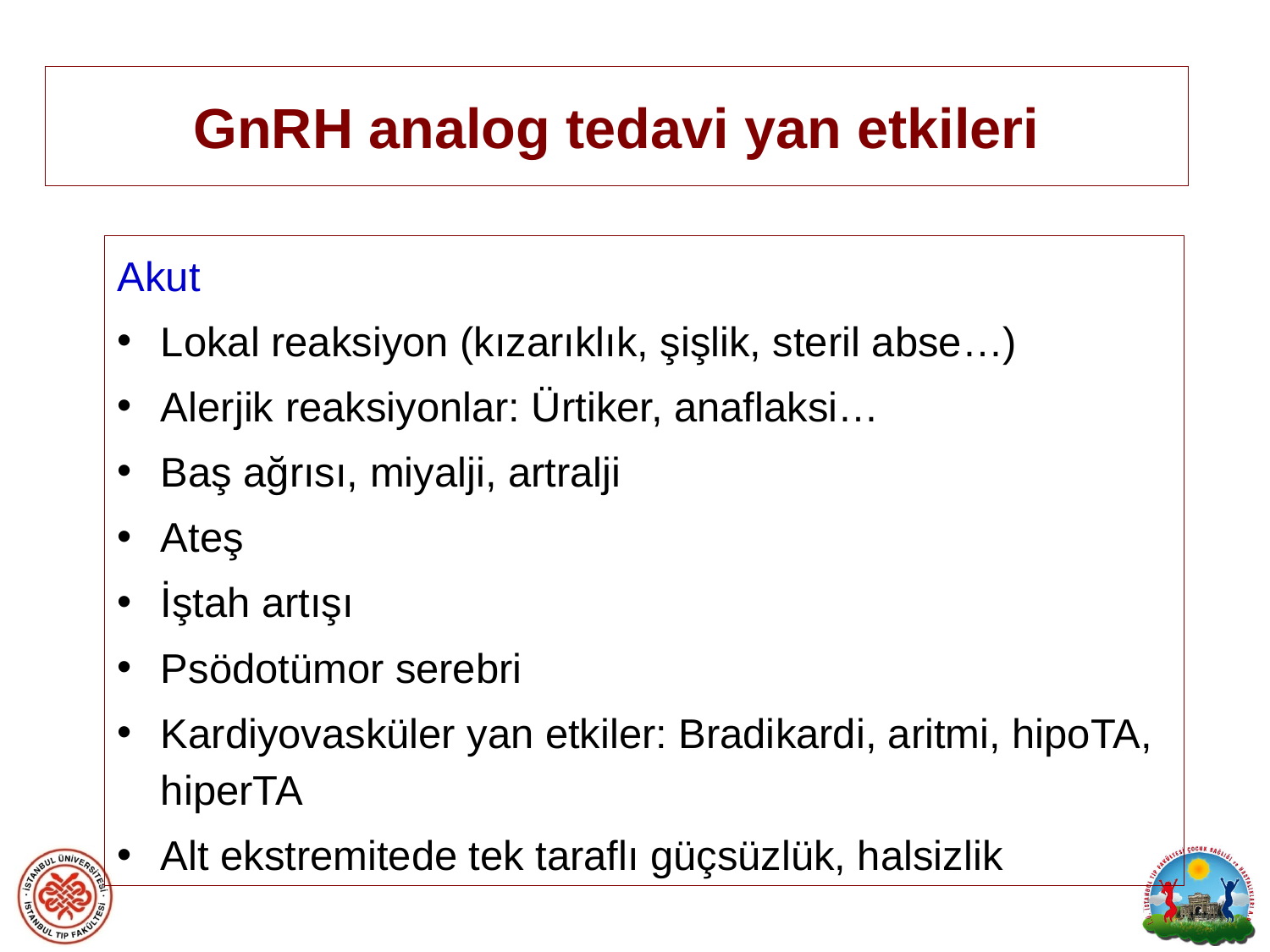

# GnRH analog tedavi yan etkileri
Akut
Lokal reaksiyon (kızarıklık, şişlik, steril abse…)
Alerjik reaksiyonlar: Ürtiker, anaflaksi…
Baş ağrısı, miyalji, artralji
Ateş
İştah artışı
Psödotümor serebri
Kardiyovasküler yan etkiler: Bradikardi, aritmi, hipoTA, hiperTA
Alt ekstremitede tek taraflı güçsüzlük, halsizlik